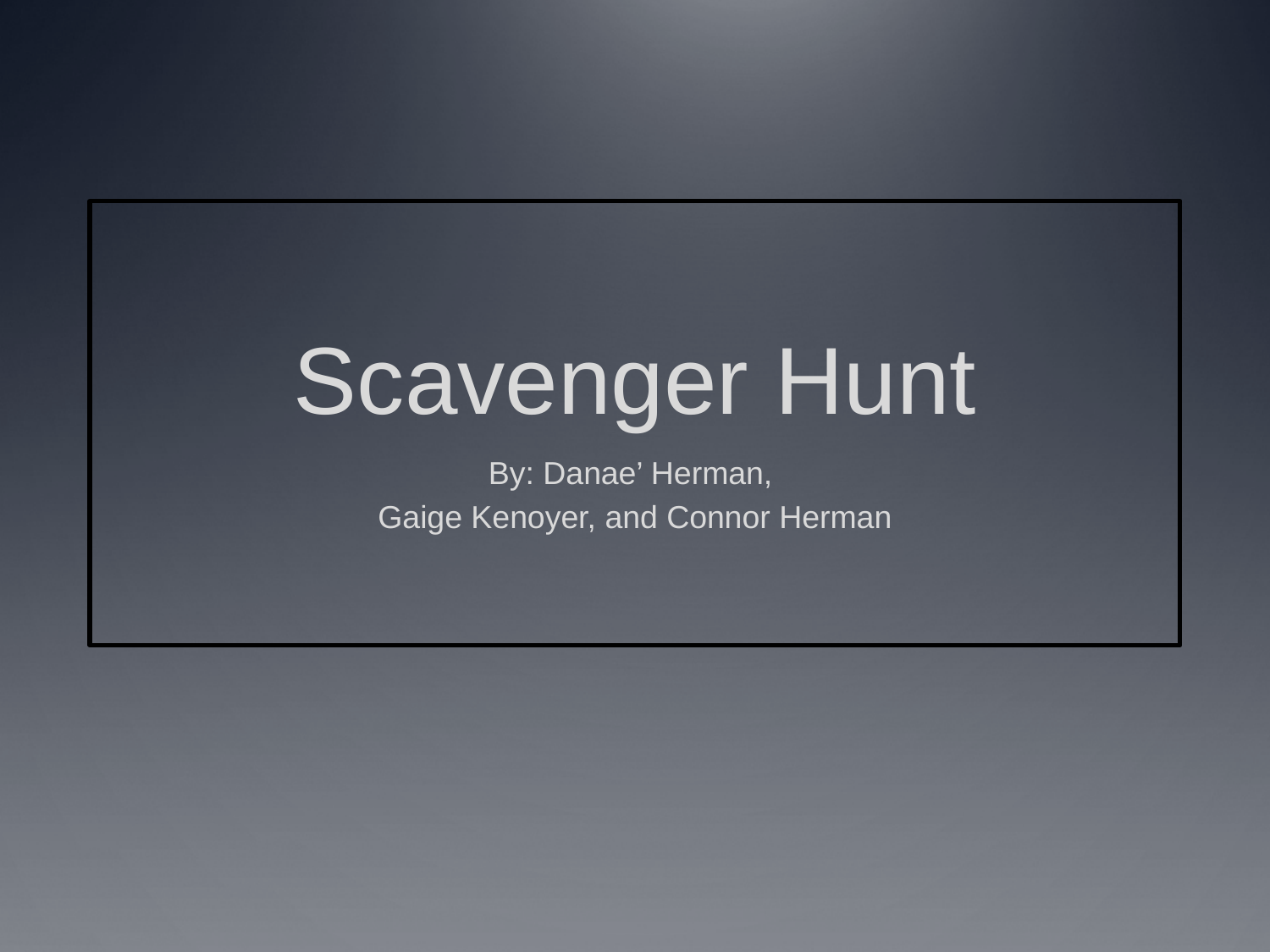

# Scavenger Hunt
By: Danae’ Herman,
Gaige Kenoyer, and Connor Herman